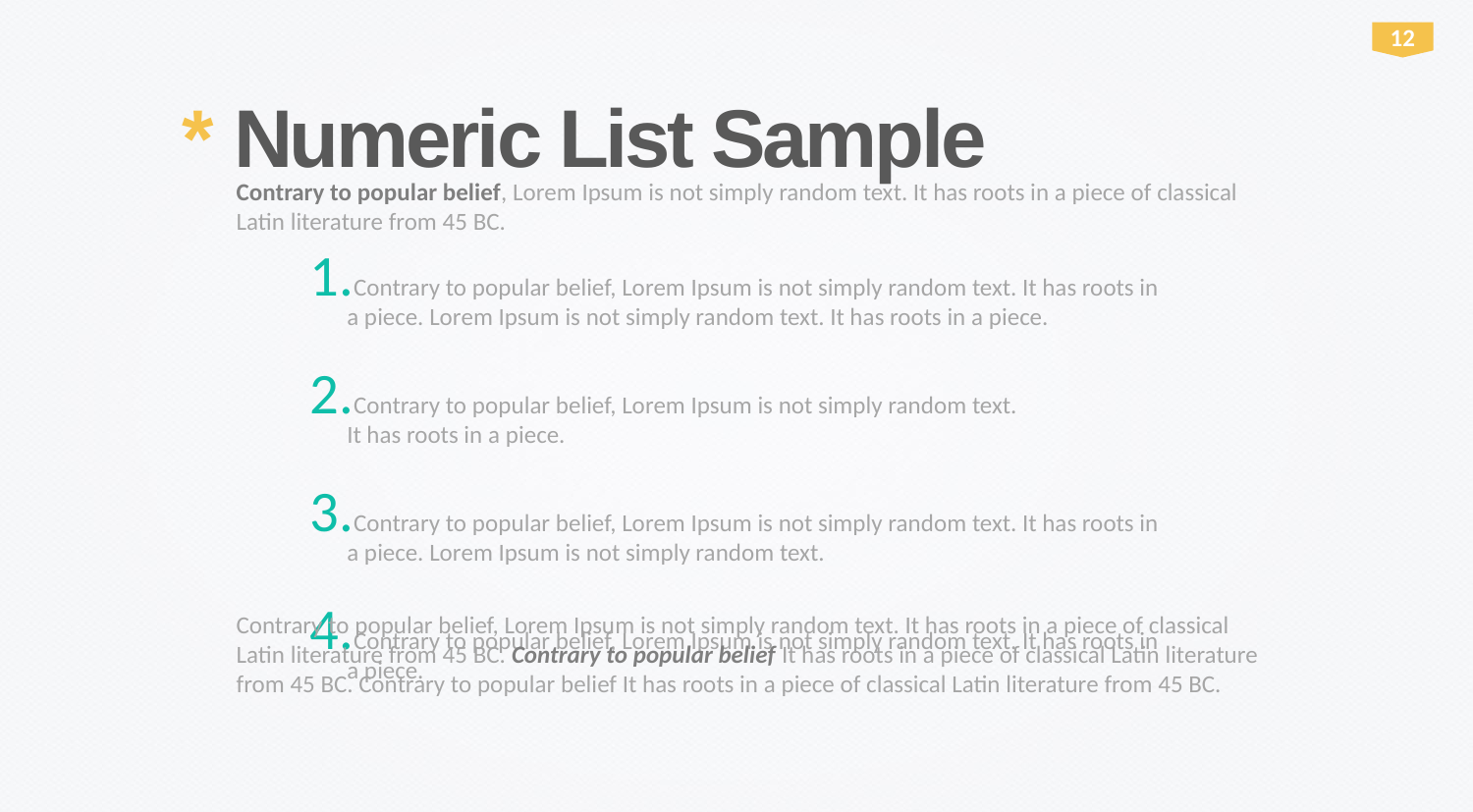

12
* Numeric List Sample
Contrary to popular belief, Lorem Ipsum is not simply random text. It has roots in a piece of classical Latin literature from 45 BC.
Contrary to popular belief, Lorem Ipsum is not simply random text. It has roots in a piece. Lorem Ipsum is not simply random text. It has roots in a piece.

Contrary to popular belief, Lorem Ipsum is not simply random text.
It has roots in a piece.

Contrary to popular belief, Lorem Ipsum is not simply random text. It has roots in a piece. Lorem Ipsum is not simply random text.

Contrary to popular belief, Lorem Ipsum is not simply random text. It has roots in a piece.
Contrary to popular belief, Lorem Ipsum is not simply random text. It has roots in a piece of classical Latin literature from 45 BC. Contrary to popular belief It has roots in a piece of classical Latin literature from 45 BC. Contrary to popular belief It has roots in a piece of classical Latin literature from 45 BC.